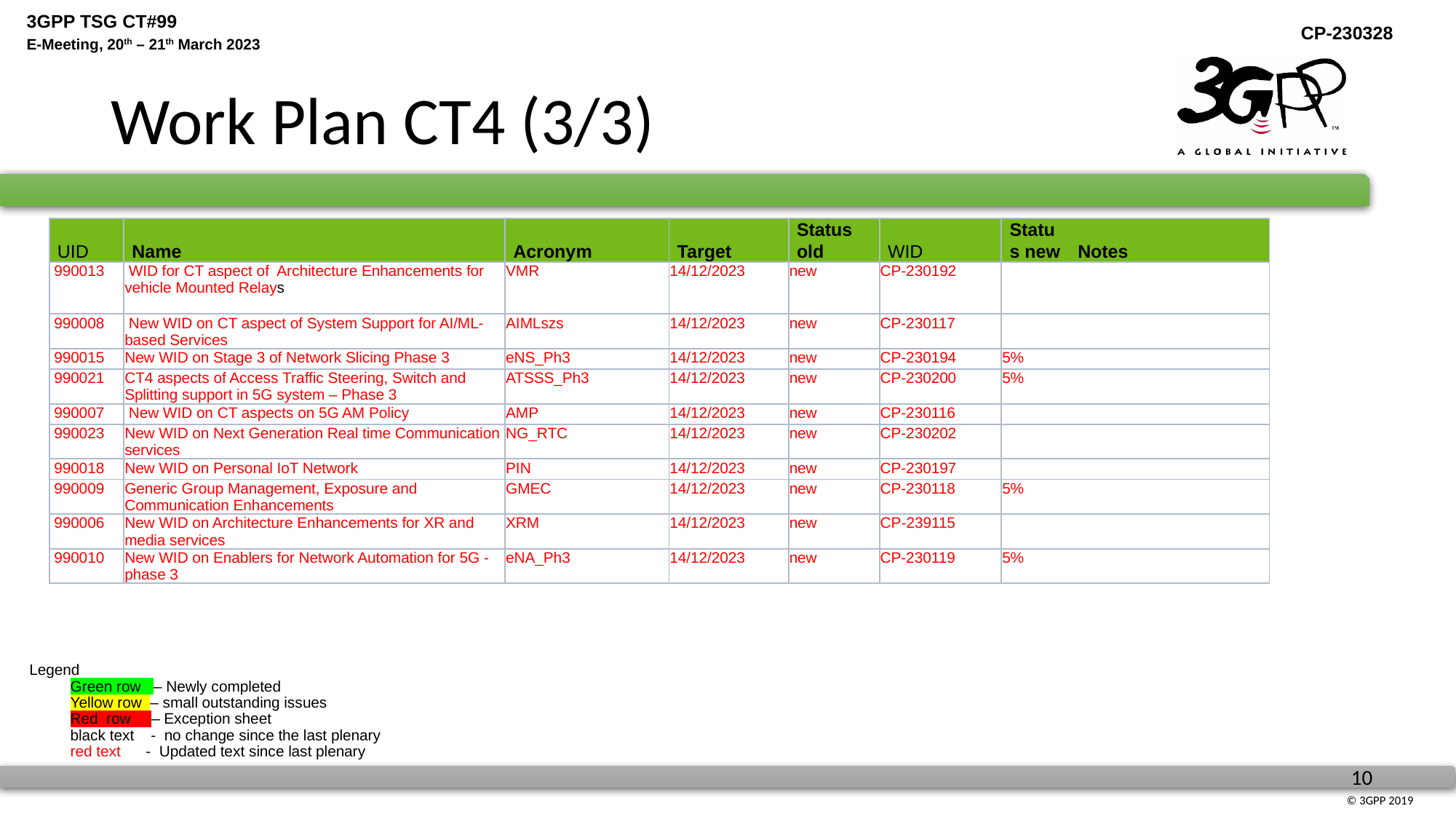

# Work Plan CT4 (3/3)
| UID | Name | Acronym | Target | Status old | WID | Status new | Notes |
| --- | --- | --- | --- | --- | --- | --- | --- |
| 990013 | WID for CT aspect of Architecture Enhancements for vehicle Mounted Relays | VMR | 14/12/2023 | new | CP-230192 |  |  |
| 990008 | New WID on CT aspect of System Support for AI/ML-based Services | AIMLszs | 14/12/2023 | new | CP-230117 |  |  |
| 990015 | New WID on Stage 3 of Network Slicing Phase 3 | eNS\_Ph3 | 14/12/2023 | new | CP-230194 | 5% |  |
| 990021 | CT4 aspects of Access Traffic Steering, Switch and Splitting support in 5G system – Phase 3 | ATSSS\_Ph3 | 14/12/2023 | new | CP-230200 | 5% |  |
| 990007 | New WID on CT aspects on 5G AM Policy | AMP | 14/12/2023 | new | CP-230116 |  |  |
| 990023 | New WID on Next Generation Real time Communication services | NG\_RTC | 14/12/2023 | new | CP-230202 |  |  |
| 990018 | New WID on Personal IoT Network | PIN | 14/12/2023 | new | CP-230197 |  |  |
| 990009 | Generic Group Management, Exposure and Communication Enhancements | GMEC | 14/12/2023 | new | CP-230118 | 5% |  |
| 990006 | New WID on Architecture Enhancements for XR and media services | XRM | 14/12/2023 | new | CP-239115 |  |  |
| 990010 | New WID on Enablers for Network Automation for 5G - phase 3 | eNA\_Ph3 | 14/12/2023 | new | CP-230119 | 5% |  |
Legend
Green row   – Newly completed
	Yellow row  – small outstanding issues
Red  row     – Exception sheet
	black text    -  no change since the last plenary
	red text      -  Updated text since last plenary